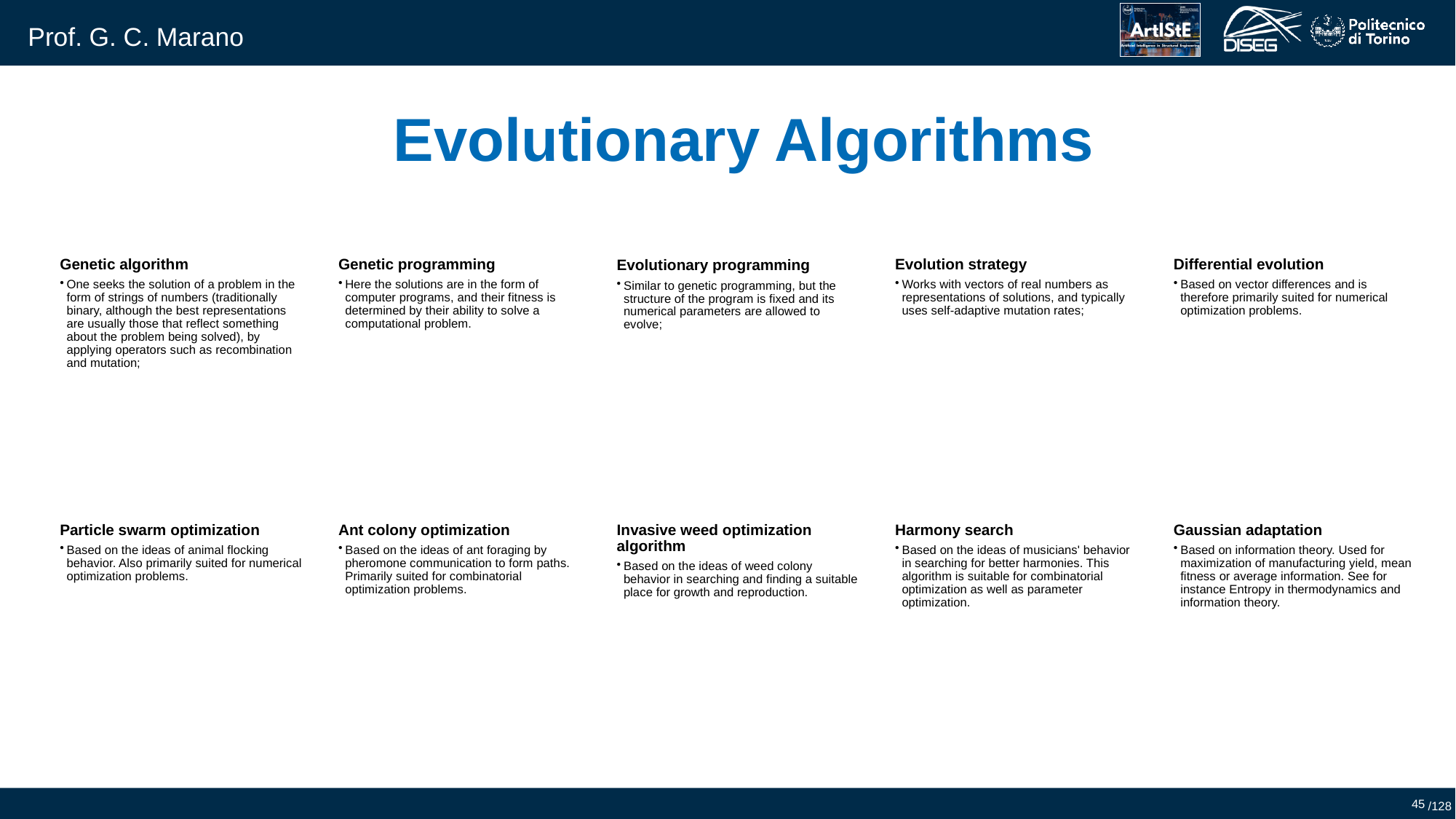

Evolutionary Algorithms
Genetic algorithm
One seeks the solution of a problem in the form of strings of numbers (traditionally binary, although the best representations are usually those that reflect something about the problem being solved), by applying operators such as recombination and mutation;
Genetic programming
Here the solutions are in the form of computer programs, and their fitness is determined by their ability to solve a computational problem.
Evolutionary programming
Similar to genetic programming, but the structure of the program is fixed and its numerical parameters are allowed to evolve;
Evolution strategy
Works with vectors of real numbers as representations of solutions, and typically uses self-adaptive mutation rates;
Differential evolution
Based on vector differences and is therefore primarily suited for numerical optimization problems.
Particle swarm optimization
Based on the ideas of animal flocking behavior. Also primarily suited for numerical optimization problems.
Ant colony optimization
Based on the ideas of ant foraging by pheromone communication to form paths. Primarily suited for combinatorial optimization problems.
Invasive weed optimization algorithm
Based on the ideas of weed colony behavior in searching and finding a suitable place for growth and reproduction.
Harmony search
Based on the ideas of musicians' behavior in searching for better harmonies. This algorithm is suitable for combinatorial optimization as well as parameter optimization.
Gaussian adaptation
Based on information theory. Used for maximization of manufacturing yield, mean fitness or average information. See for instance Entropy in thermodynamics and information theory.
45